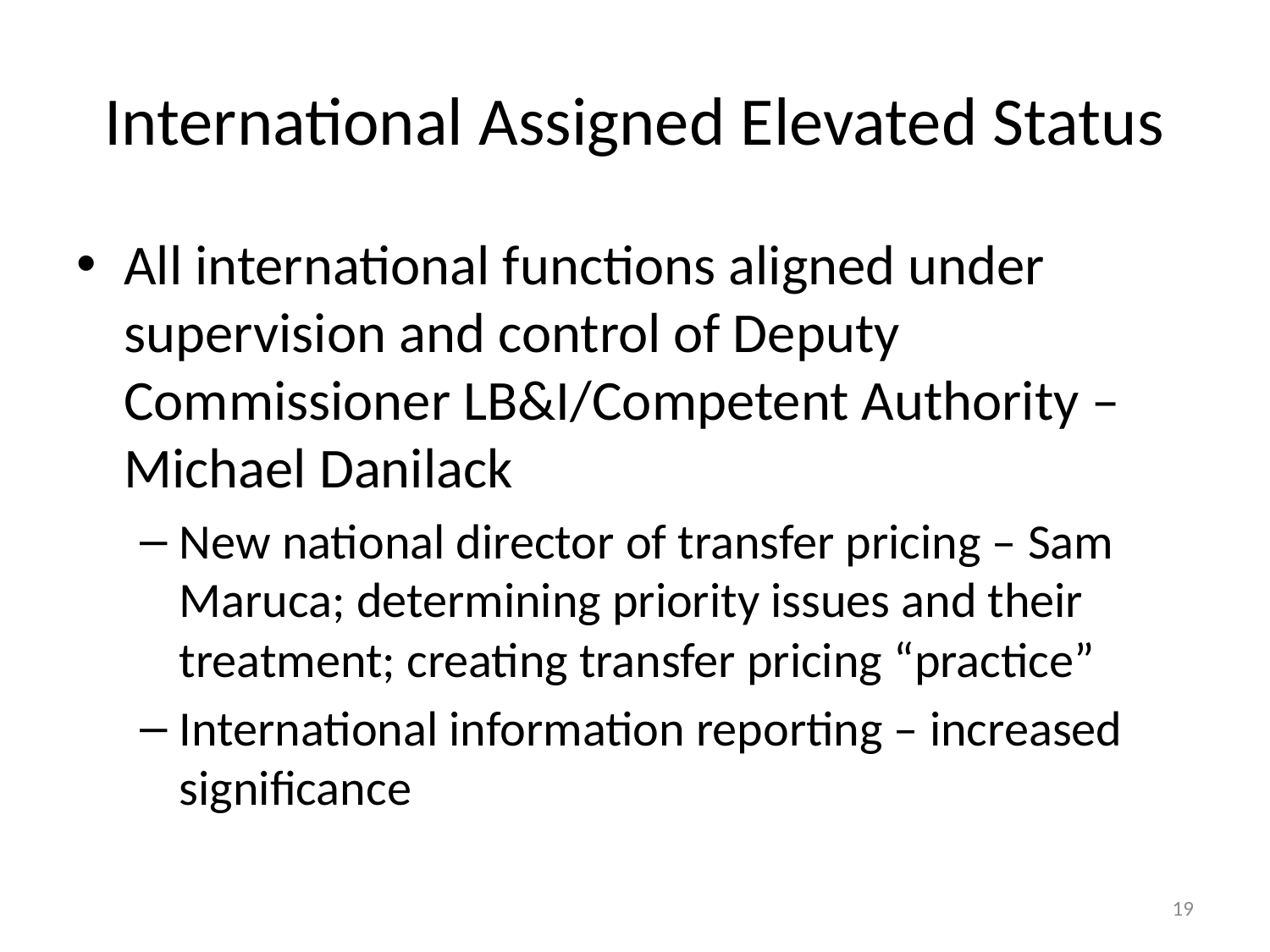

# International Assigned Elevated Status
All international functions aligned under supervision and control of Deputy Commissioner LB&I/Competent Authority – Michael Danilack
New national director of transfer pricing – Sam Maruca; determining priority issues and their treatment; creating transfer pricing “practice”
International information reporting – increased significance
19